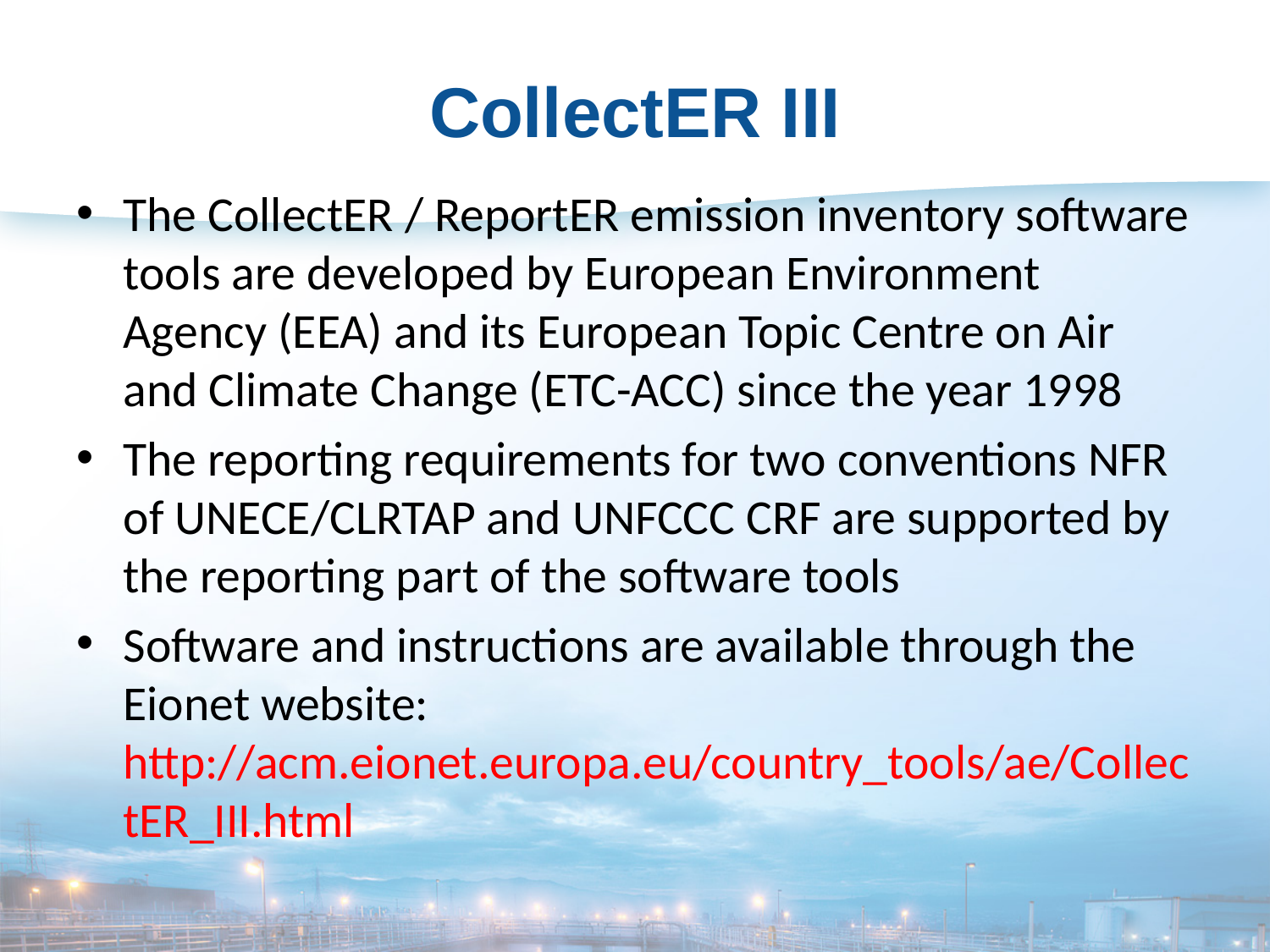

# CollectER III
The CollectER / ReportER emission inventory software tools are developed by European Environment Agency (EEA) and its European Topic Centre on Air and Climate Change (ETC-ACC) since the year 1998
The reporting requirements for two conventions NFR of UNECE/CLRTAP and UNFCCC CRF are supported by the reporting part of the software tools
Software and instructions are available through the Eionet website: http://acm.eionet.europa.eu/country_tools/ae/CollectER_III.html